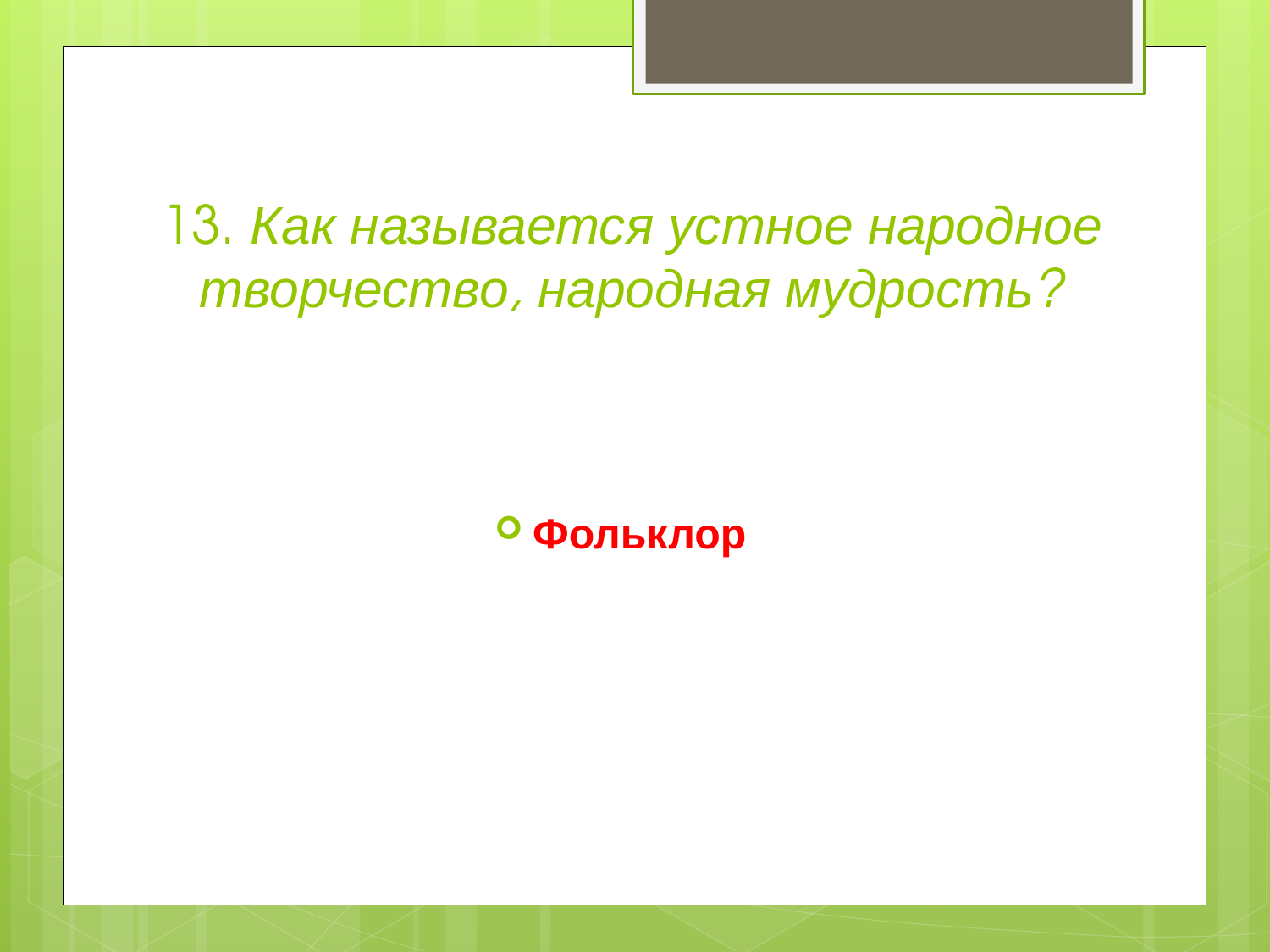

# 13. Как называется устное народное творчество, народная мудрость?

Фольклор